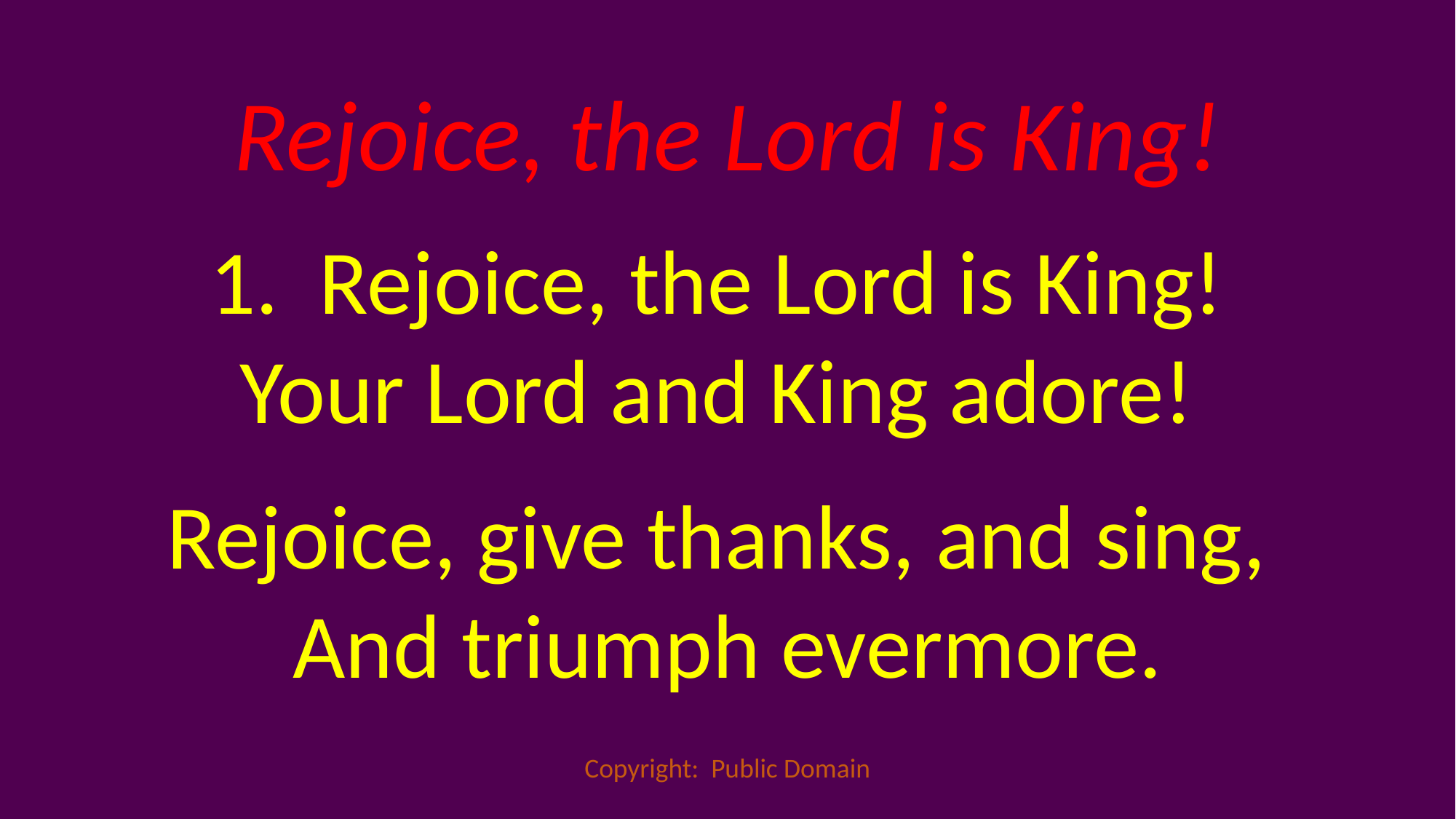

Rejoice, the Lord is King!
1. 	Rejoice, the Lord is King!
Your Lord and King adore!
Rejoice, give thanks, and sing,
And triumph evermore.
Copyright:  Public Domain